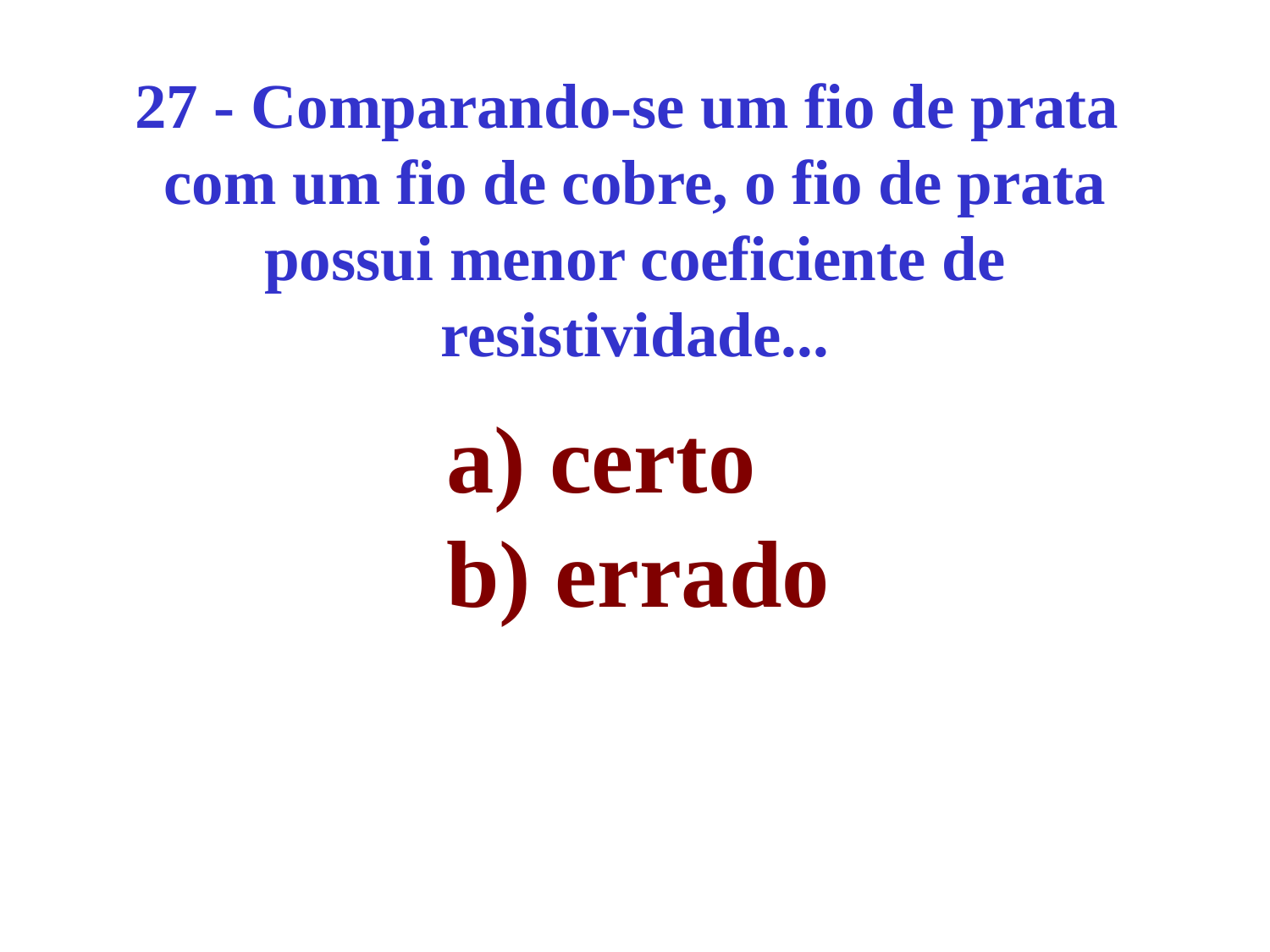

# 27 - Comparando-se um fio de prata  com um fio de cobre, o fio de prata possui menor coeficiente de resistividade...
a) certo
b) errado